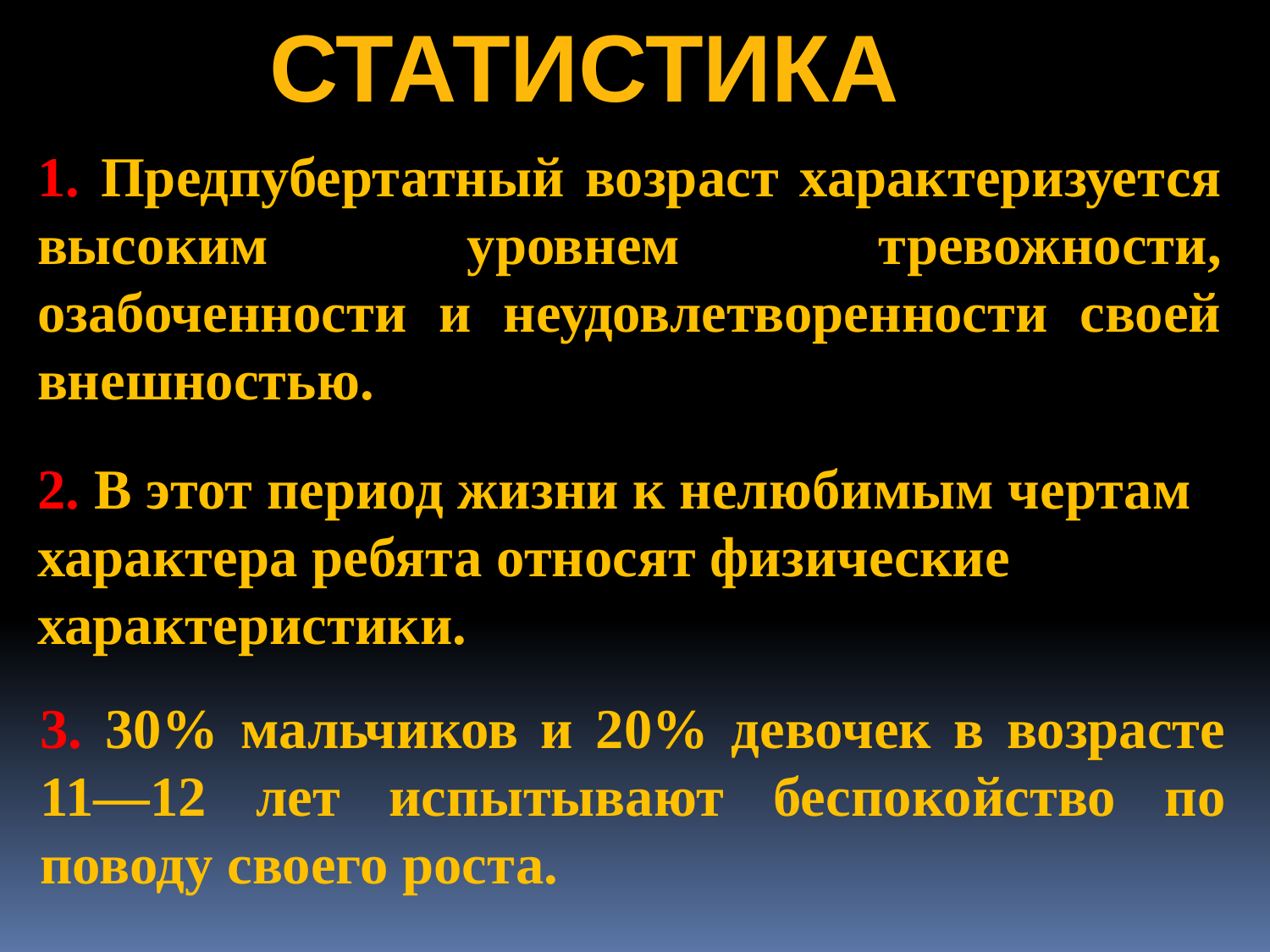

СТАТИСТИКА
1. Предпубертатный возраст характеризуется высоким уровнем тревожности, озабоченности и неудовлетворенности своей внешностью.
2. В этот период жизни к нелюбимым чертам характера ребята относят физические характеристики.
3. 30% мальчиков и 20% девочек в возрасте 11—12 лет испытывают беспокойство по поводу своего роста.